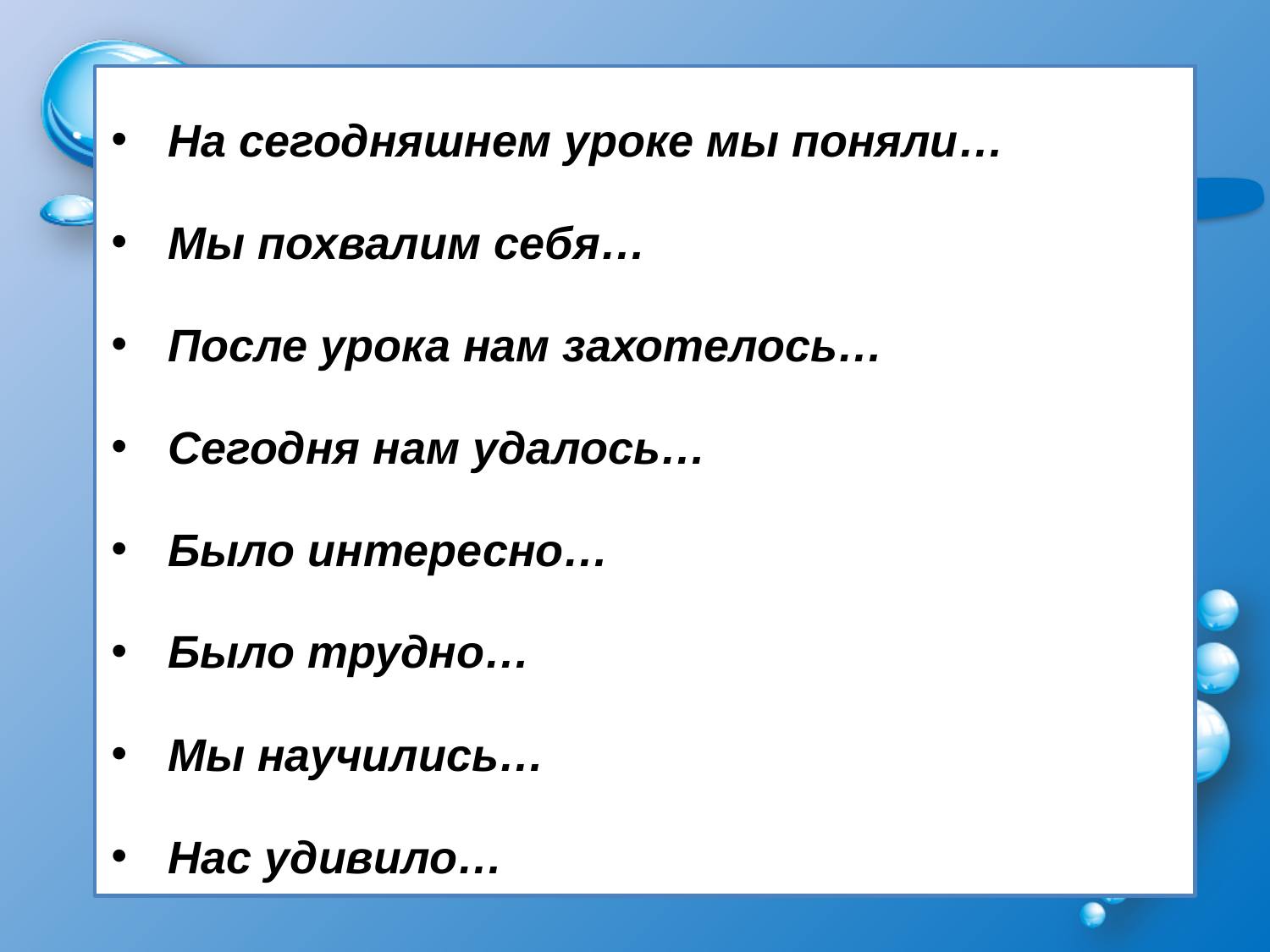

На сегодняшнем уроке мы поняли…
Мы похвалим себя…
После урока нам захотелось…
Сегодня нам удалось…
Было интересно…
Было трудно…
Мы научились…
Нас удивило…